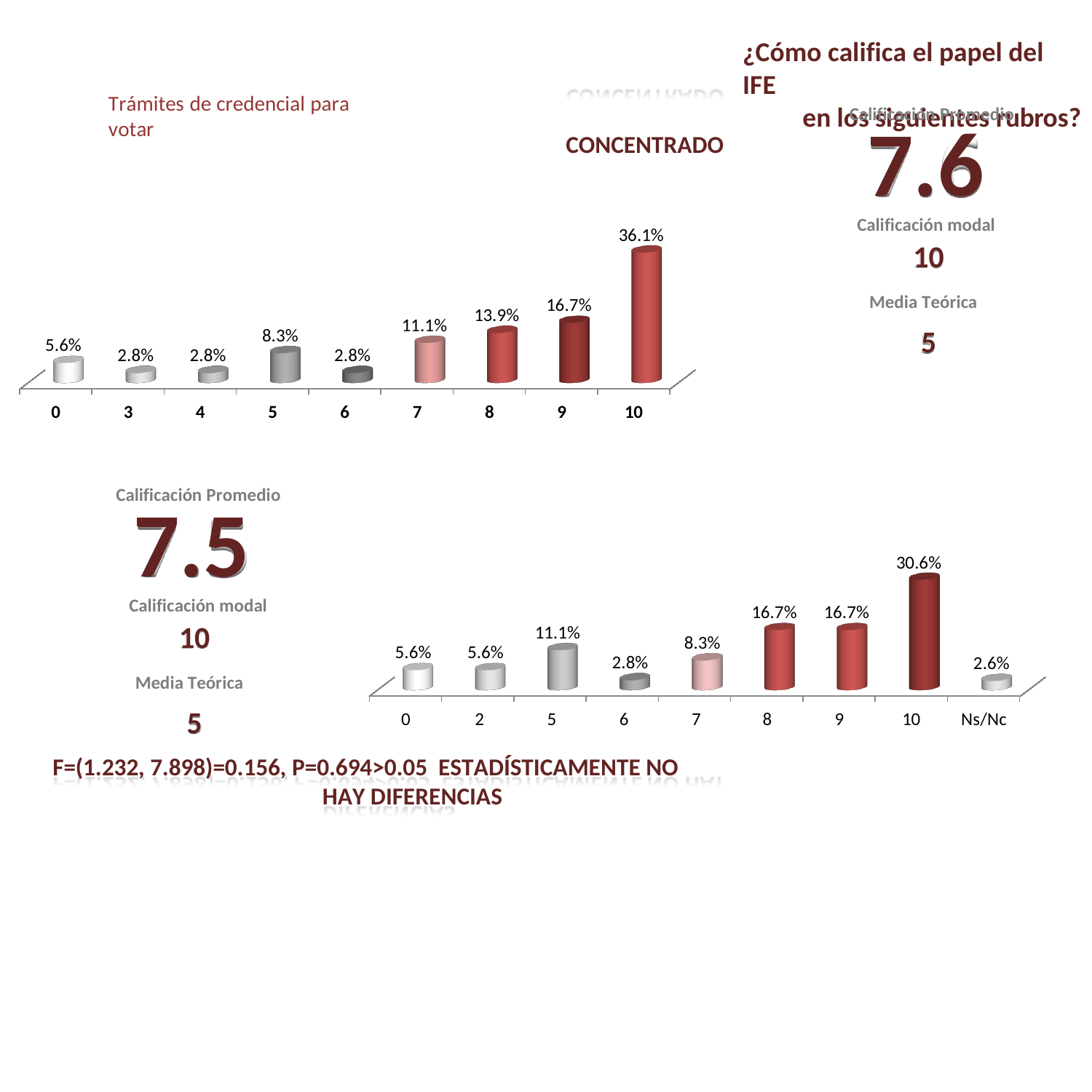

¿Cómo califica el papel del IFE
en los siguientes rubros?
CONCENTRADO

Trámites de credencial para votar
Calificación Promedio
7.6
Calificación modal
10

Media Teórica

5

36.1%

16.7%
13.9%
11.1%

8.3%
5.6%
2.8%
2.8%
2.8%

0
3
4
5
6
7
8
9
10

Calificación Promedio
7.5
Calificación modal

30.6%
16.7%
16.7%

10

Media Teórica

5
11.1%
8.3%
5.6%
5.6%
2.8%
2.6%

0	2	5	6	7
8
9
10
Ns/Nc
F=(1.232, 7.898)=0.156, P=0.694>0.05  ESTADÍSTICAMENTE NO HAY DIFERENCIAS